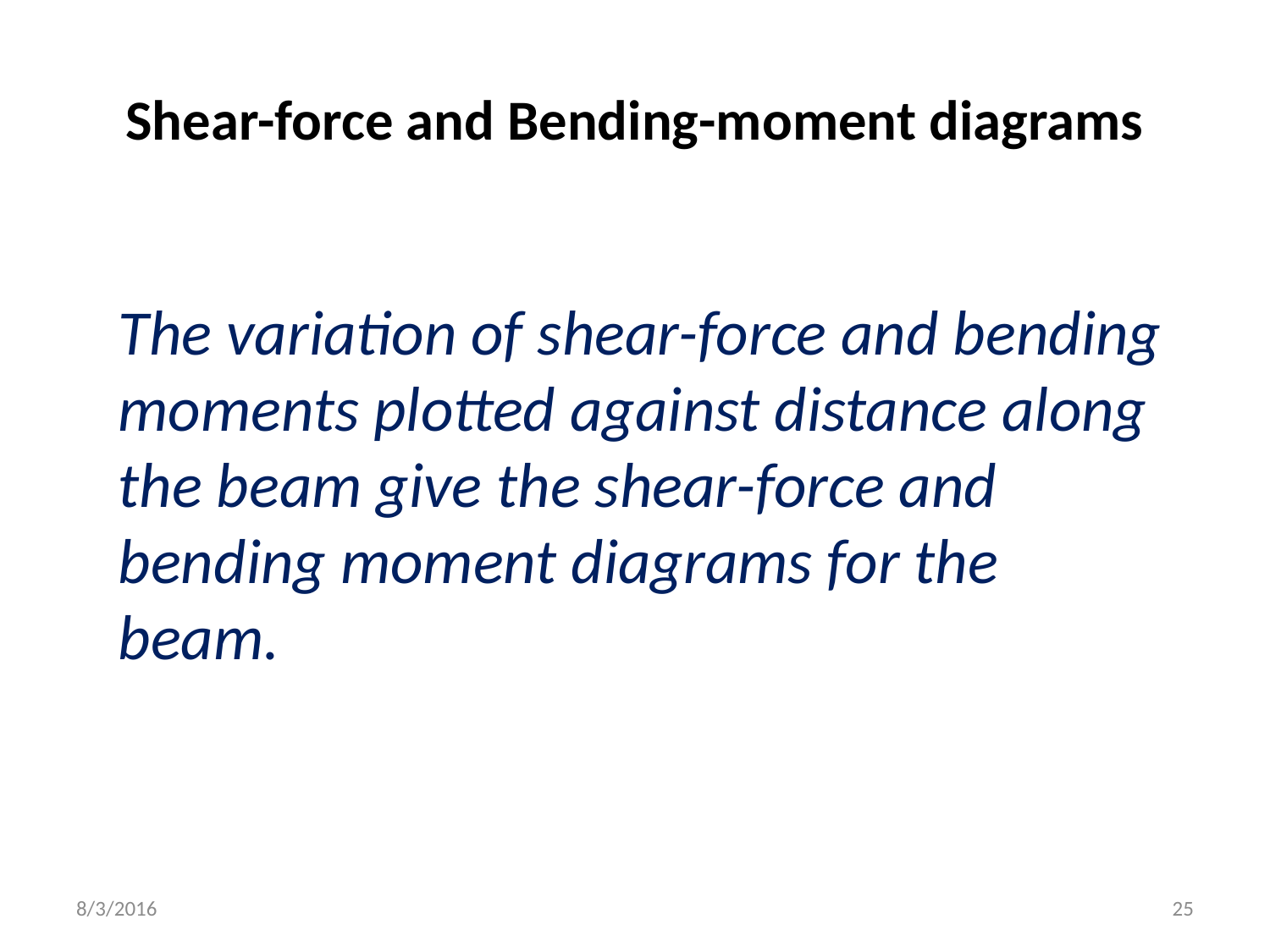

# Shear-force and Bending-moment diagrams
The variation of shear-force and bending moments plotted against distance along the beam give the shear-force and bending moment diagrams for the beam.
8/3/2016
25